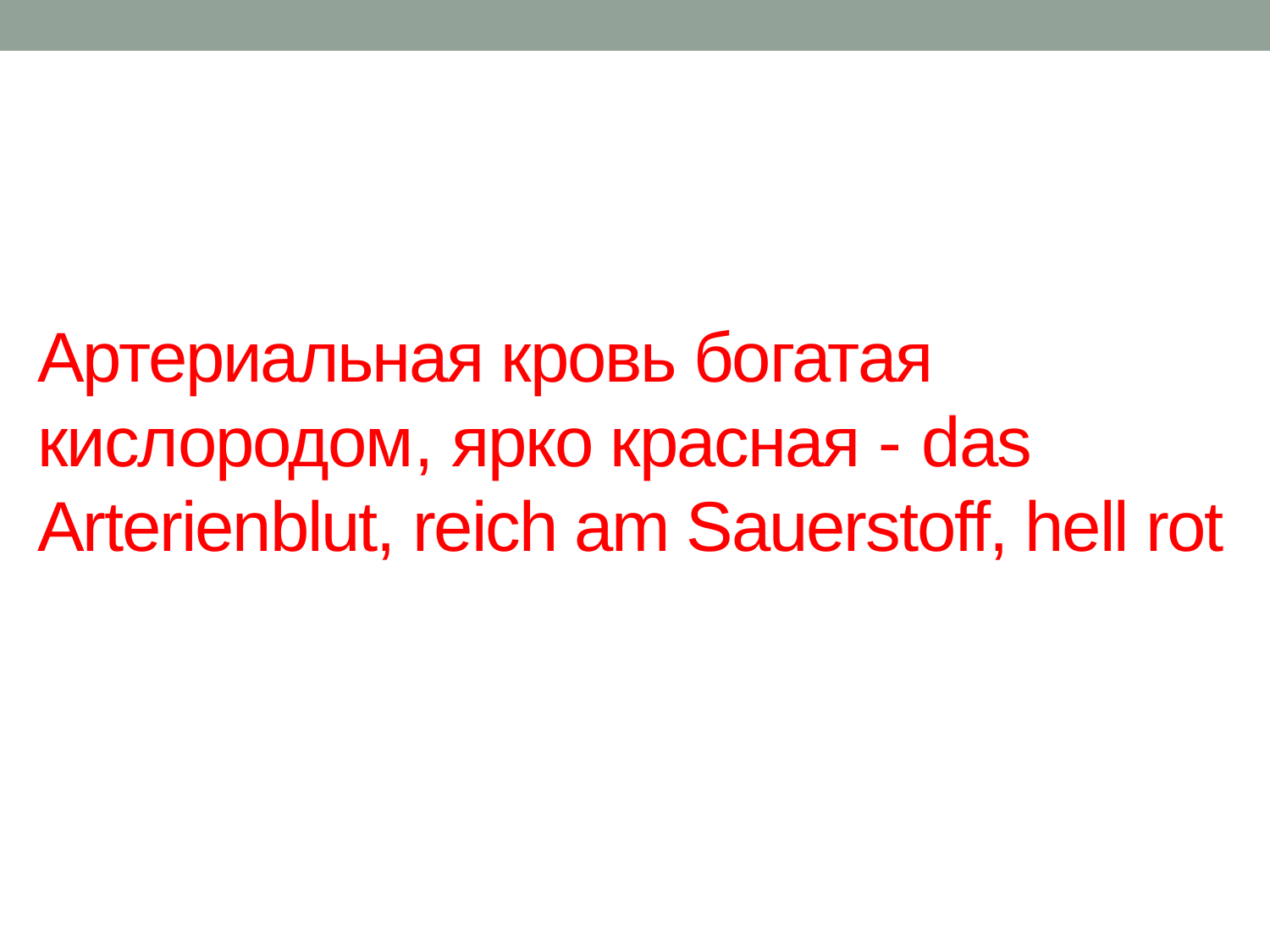

Артериальная кровь богатая кислородом, ярко красная - das Arterienblut, reich am Sauerstoff, hell rot